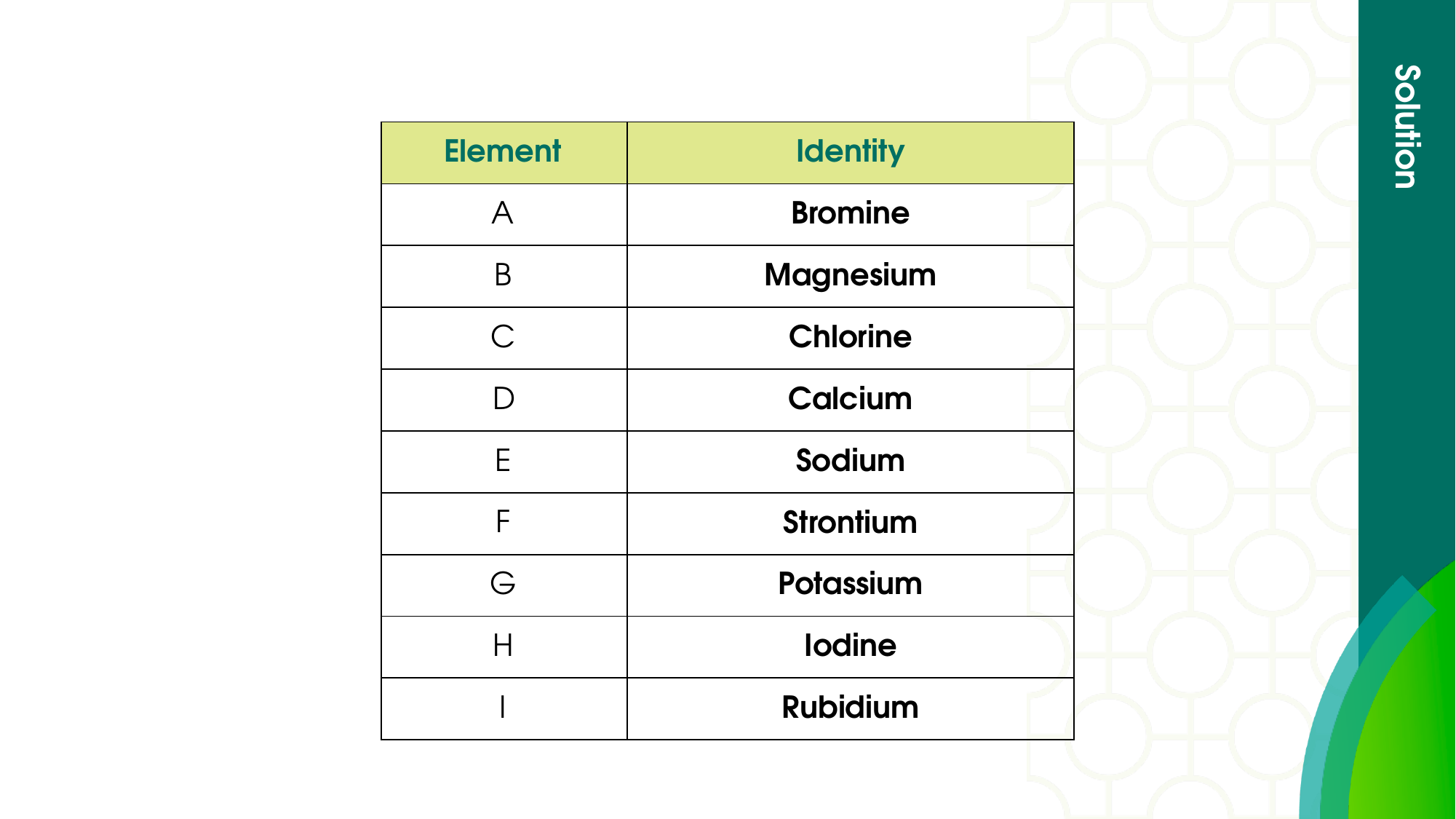

| Element | Identity |
| --- | --- |
| A | Bromine |
| B | Magnesium |
| C | Chlorine |
| D | Calcium |
| E | Sodium |
| F | Strontium |
| G | Potassium |
| H | Iodine |
| I | Rubidium |
Solution